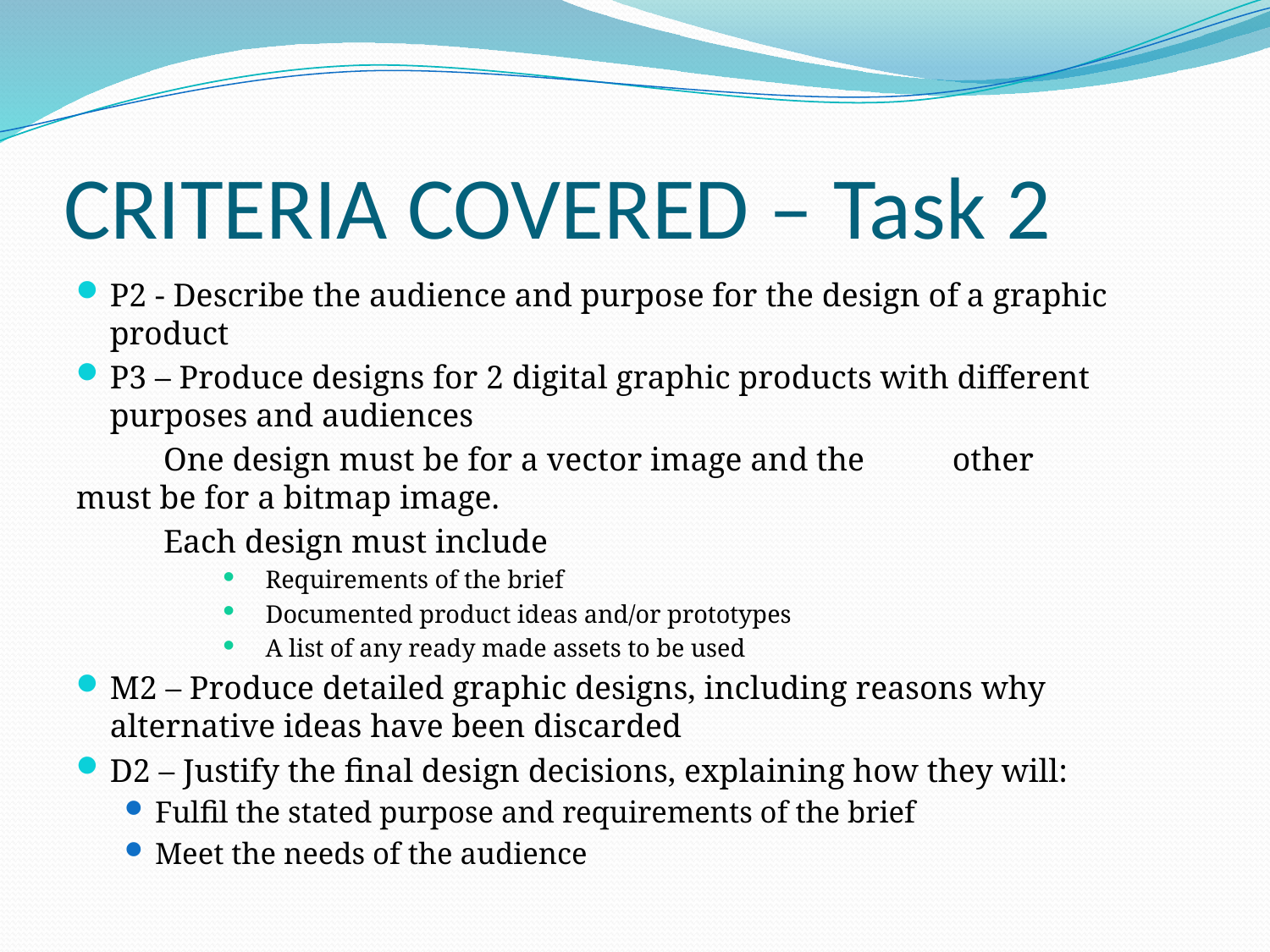

# CRITERIA COVERED – Task 2
P2 - Describe the audience and purpose for the design of a graphic product
P3 – Produce designs for 2 digital graphic products with different purposes and audiences
	One design must be for a vector image and the 	other 	must be for a bitmap image.
	Each design must include
Requirements of the brief
Documented product ideas and/or prototypes
A list of any ready made assets to be used
M2 – Produce detailed graphic designs, including reasons why alternative ideas have been discarded
D2 – Justify the final design decisions, explaining how they will:
Fulfil the stated purpose and requirements of the brief
Meet the needs of the audience